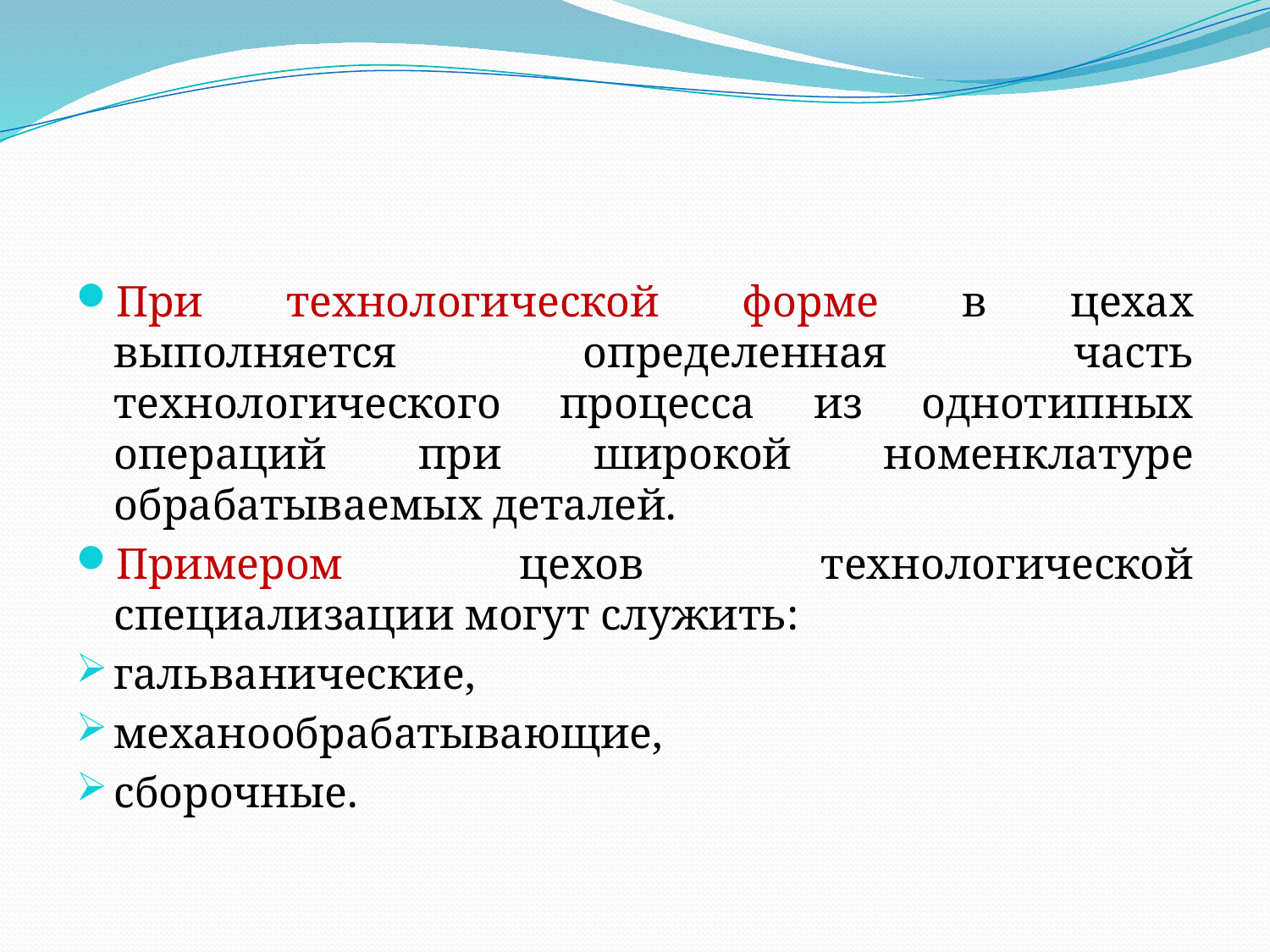

При технологической форме в цехах выполняется определенная часть технологического процесса из однотипных операций при широкой номенклатуре обрабатываемых деталей.
Примером цехов технологической специализации могут служить:
гальванические,
механообрабатывающие,
сборочные.